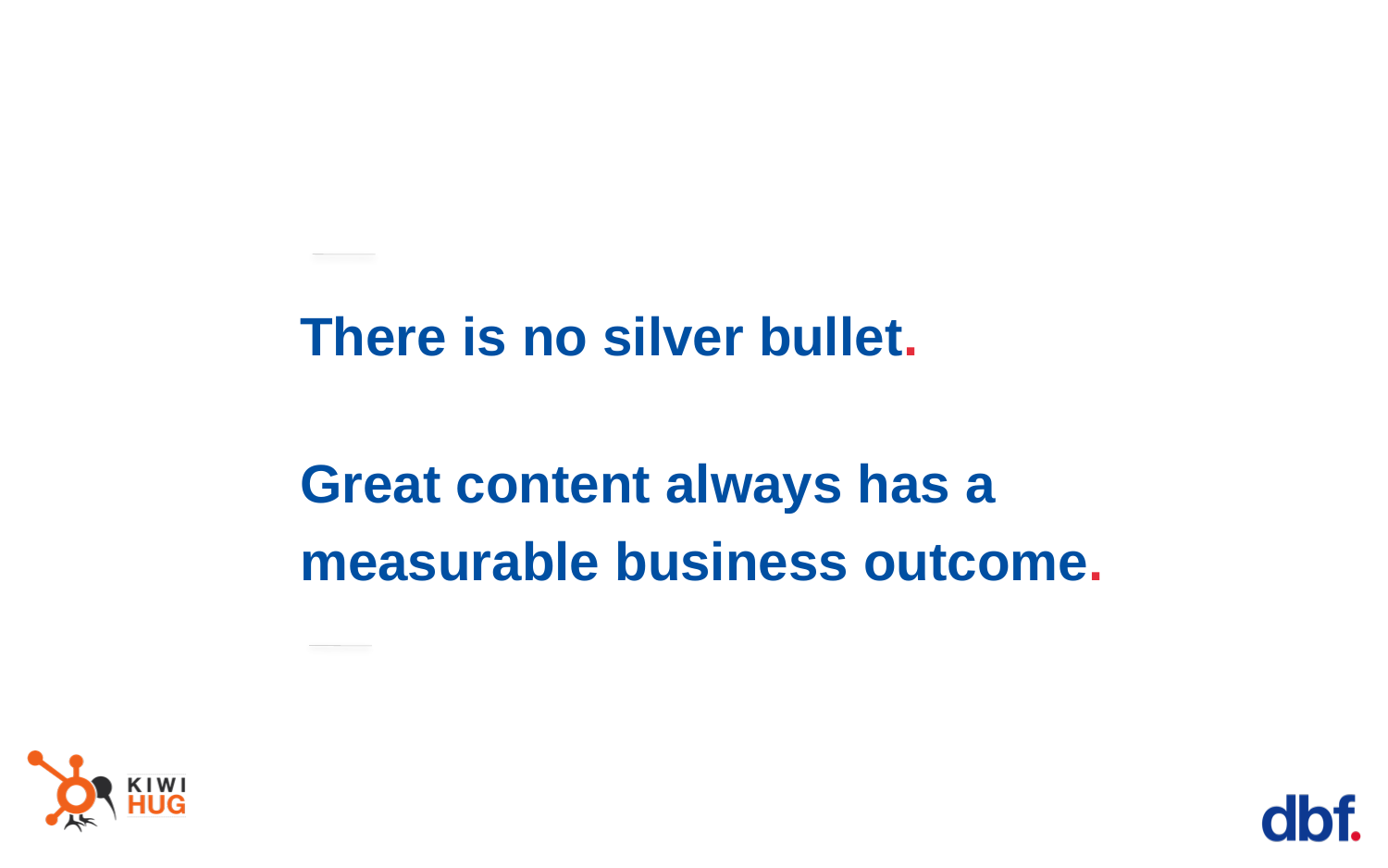

There is no silver bullet.

Great content always has a measurable business outcome.